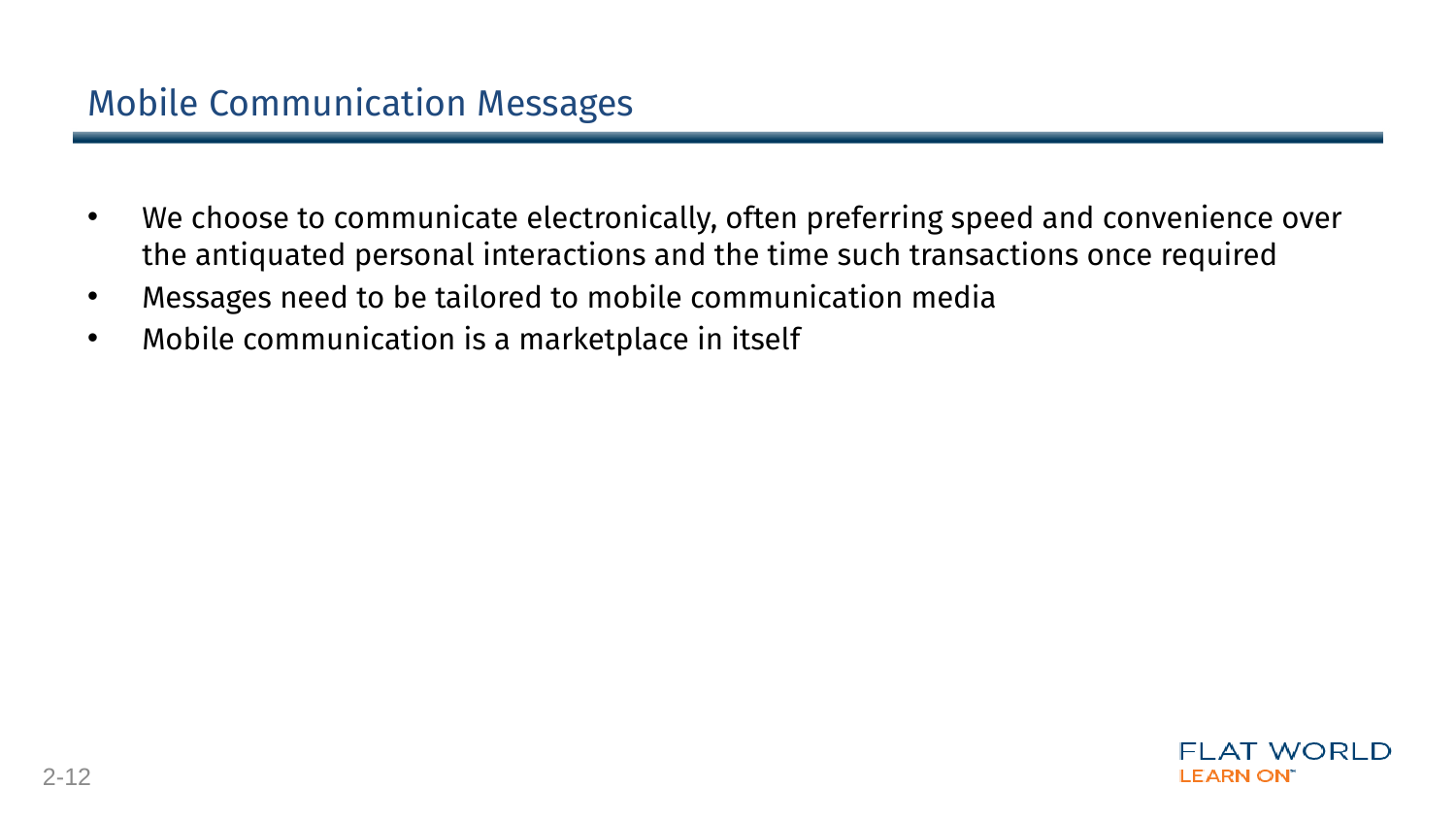

# Mobile Communication Messages
We choose to communicate electronically, often preferring speed and convenience over the antiquated personal interactions and the time such transactions once required
Messages need to be tailored to mobile communication media
Mobile communication is a marketplace in itself
2-12